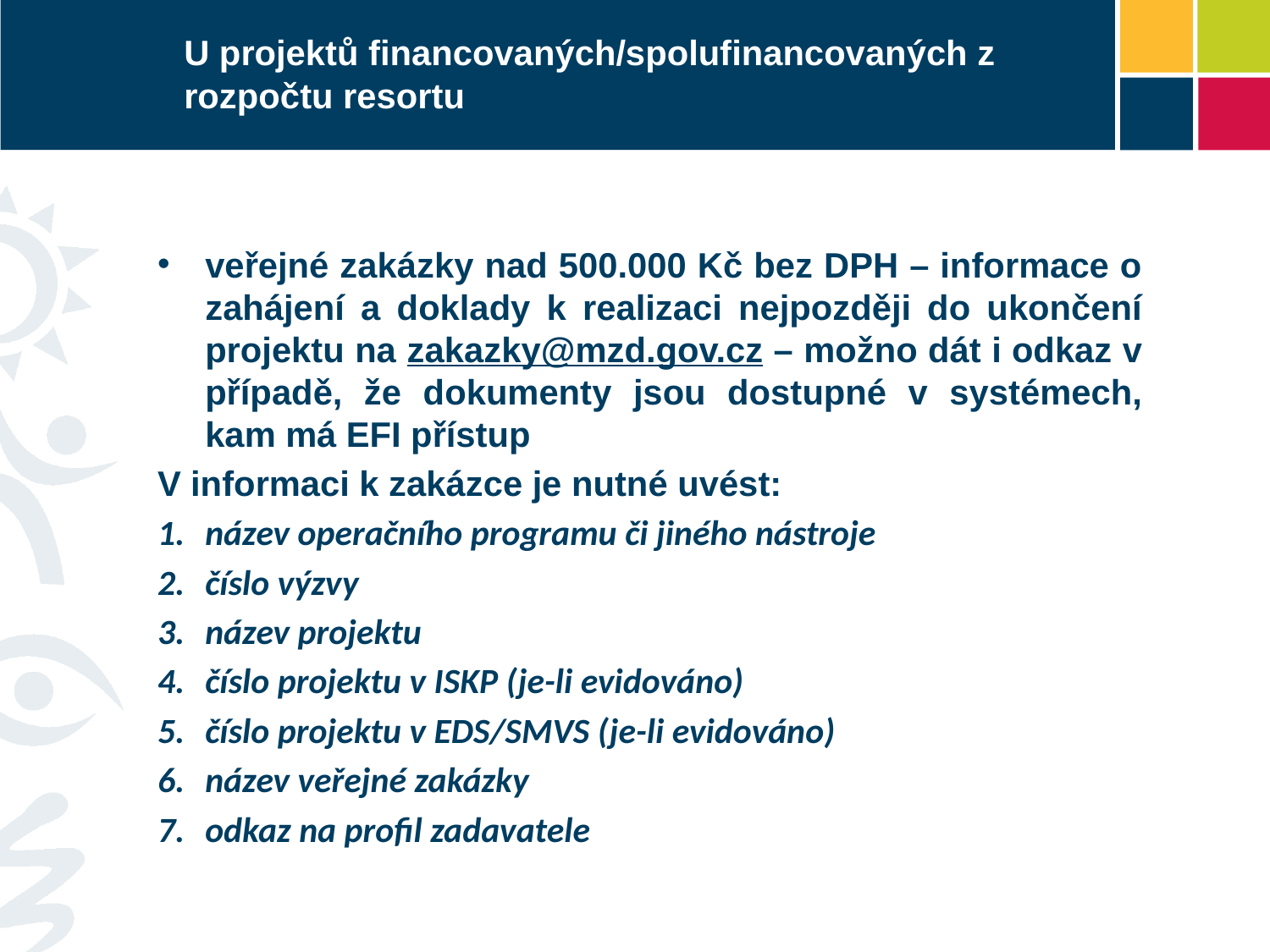

# U projektů financovaných/spolufinancovaných z rozpočtu resortu
veřejné zakázky nad 500.000 Kč bez DPH – informace o zahájení a doklady k realizaci nejpozději do ukončení projektu na zakazky@mzd.gov.cz – možno dát i odkaz v případě, že dokumenty jsou dostupné v systémech, kam má EFI přístup
V informaci k zakázce je nutné uvést:
název operačního programu či jiného nástroje
číslo výzvy
název projektu
číslo projektu v ISKP (je-li evidováno)
číslo projektu v EDS/SMVS (je-li evidováno)
název veřejné zakázky
odkaz na profil zadavatele